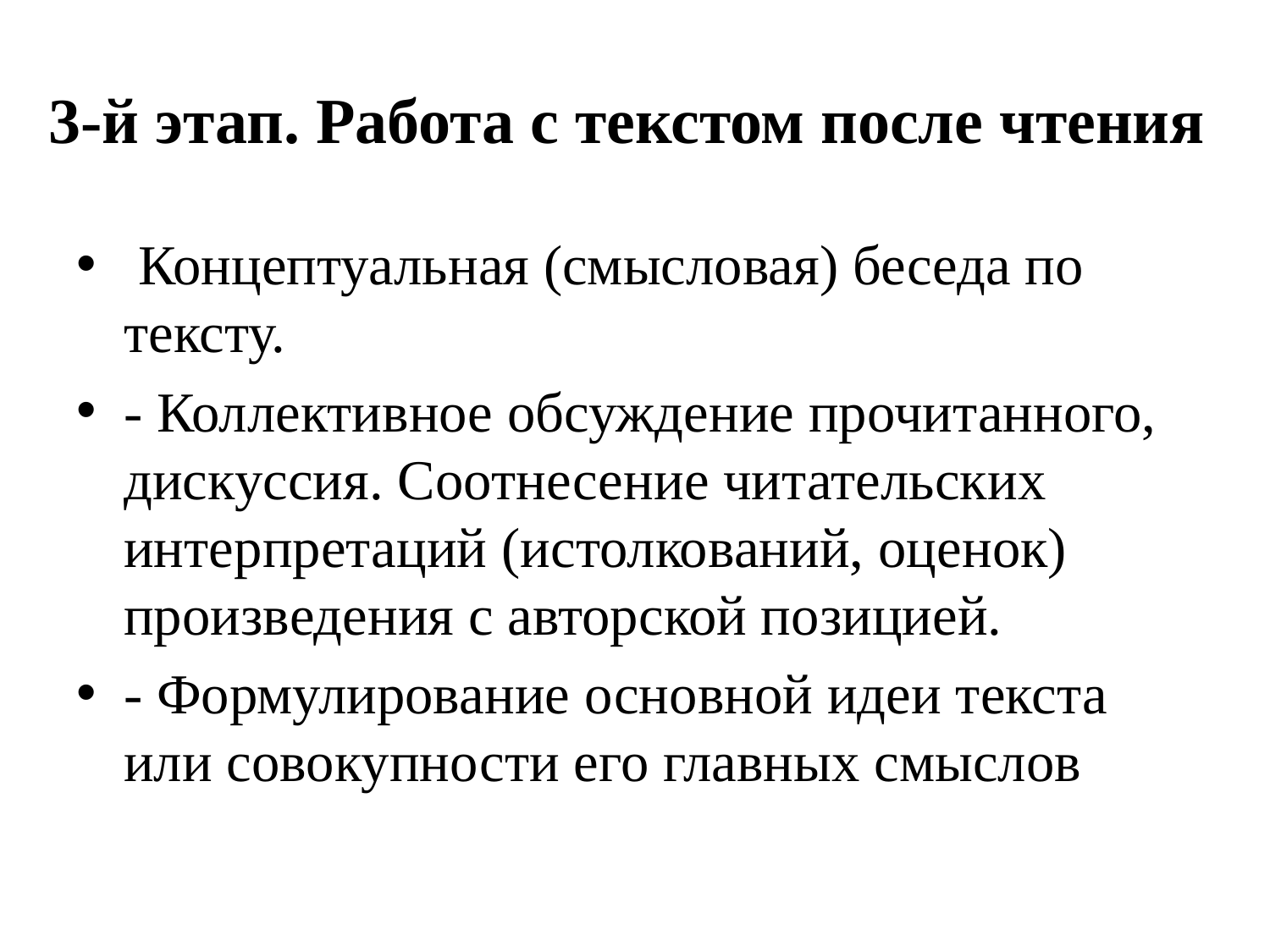

# 3-й этап. Работа с текстом после чтения
 Концептуальная (смысловая) беседа по тексту.
- Коллективное обсуждение прочитанного, дискуссия. Соотнесение читательских интерпретаций (истолкований, оценок) произведения с авторской позицией.
- Формулирование основной идеи текста или совокупности его главных смыслов